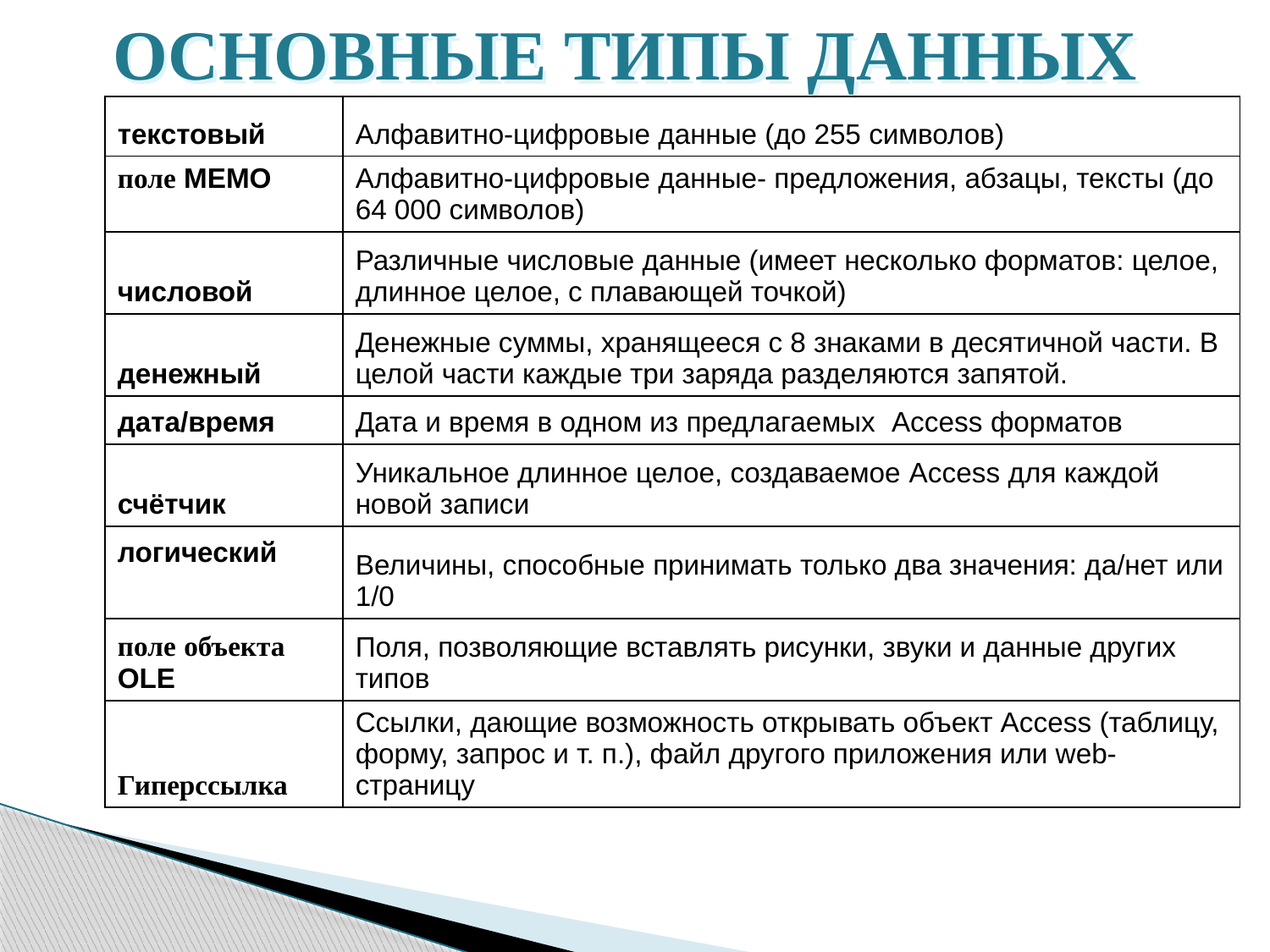

ОСНОВНЫЕ ТИПЫ ДАННЫХ
| текстовый | Алфавитно-цифровые данные (до 255 символов) |
| --- | --- |
| поле MEMO | Алфавитно-цифровые данные- предложения, абзацы, тексты (до 64 000 символов) |
| числовой | Различные числовые данные (имеет несколько форматов: целое, длинное целое, с плавающей точкой) |
| денежный | Денежные суммы, хранящееся с 8 знаками в десятичной части. В целой части каждые три заряда разделяются запятой. |
| дата/время | Дата и время в одном из предлагаемых Access форматов |
| счётчик | Уникальное длинное целое, создаваемое Access для каждой новой записи |
| логический | Величины, способные принимать только два значения: да/нет или 1/0 |
|  |  |
| поле объекта OLE | Поля, позволяющие вставлять рисунки, звуки и данные других типов |
| Гиперссылка | Ссылки, дающие возможность открывать объект Access (таблицу, форму, запрос и т. п.), файл другого приложения или web-страницу |